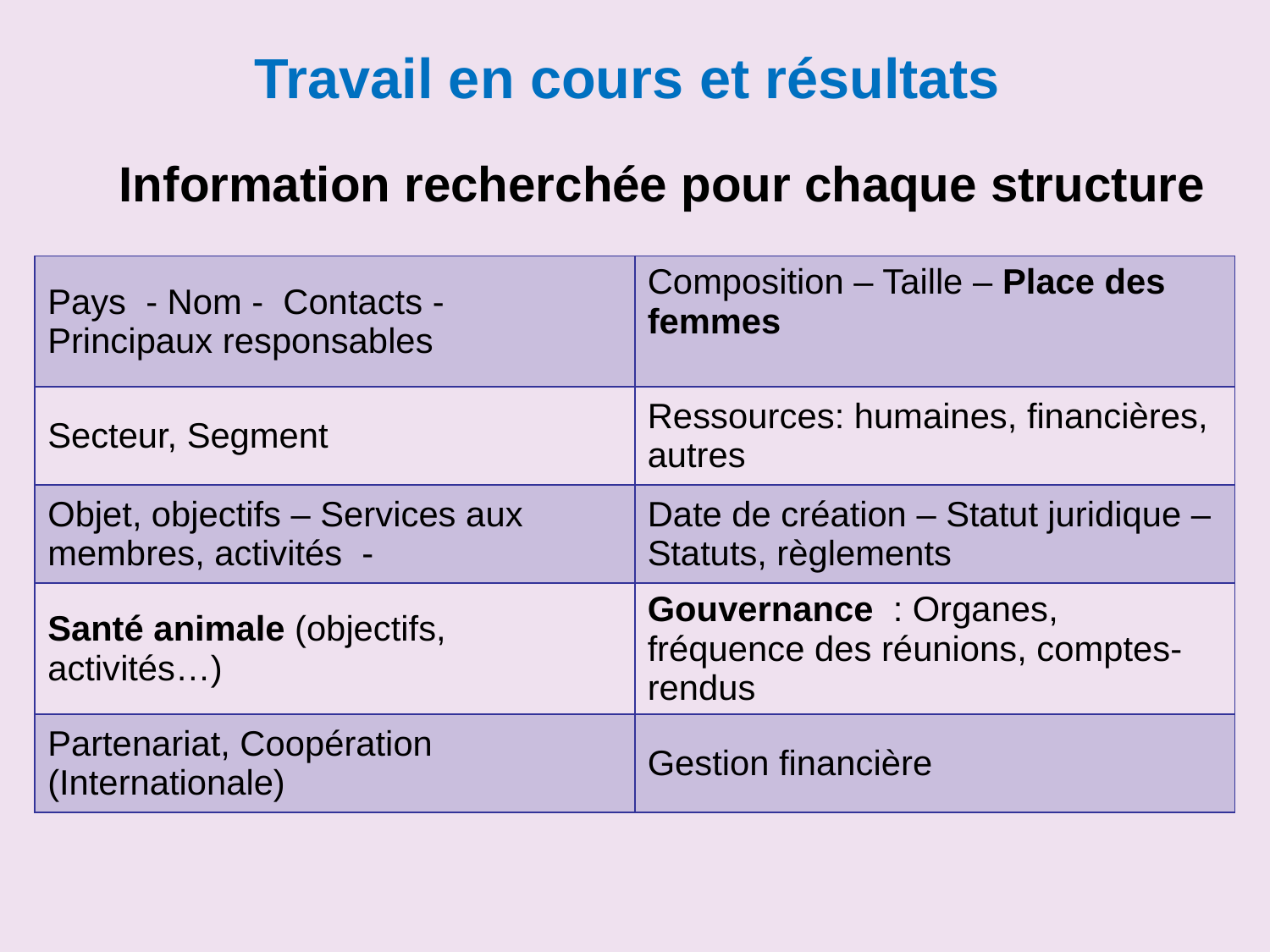

# Travail en cours et résultats
Information recherchée pour chaque structure
| Pays - Nom - Contacts - Principaux responsables | Composition – Taille – Place des femmes |
| --- | --- |
| Secteur, Segment | Ressources: humaines, financières, autres |
| Objet, objectifs – Services aux membres, activités - | Date de création – Statut juridique –Statuts, règlements |
| Santé animale (objectifs, activités…) | Gouvernance : Organes, fréquence des réunions, comptes-rendus |
| Partenariat, Coopération (Internationale) | Gestion financière |